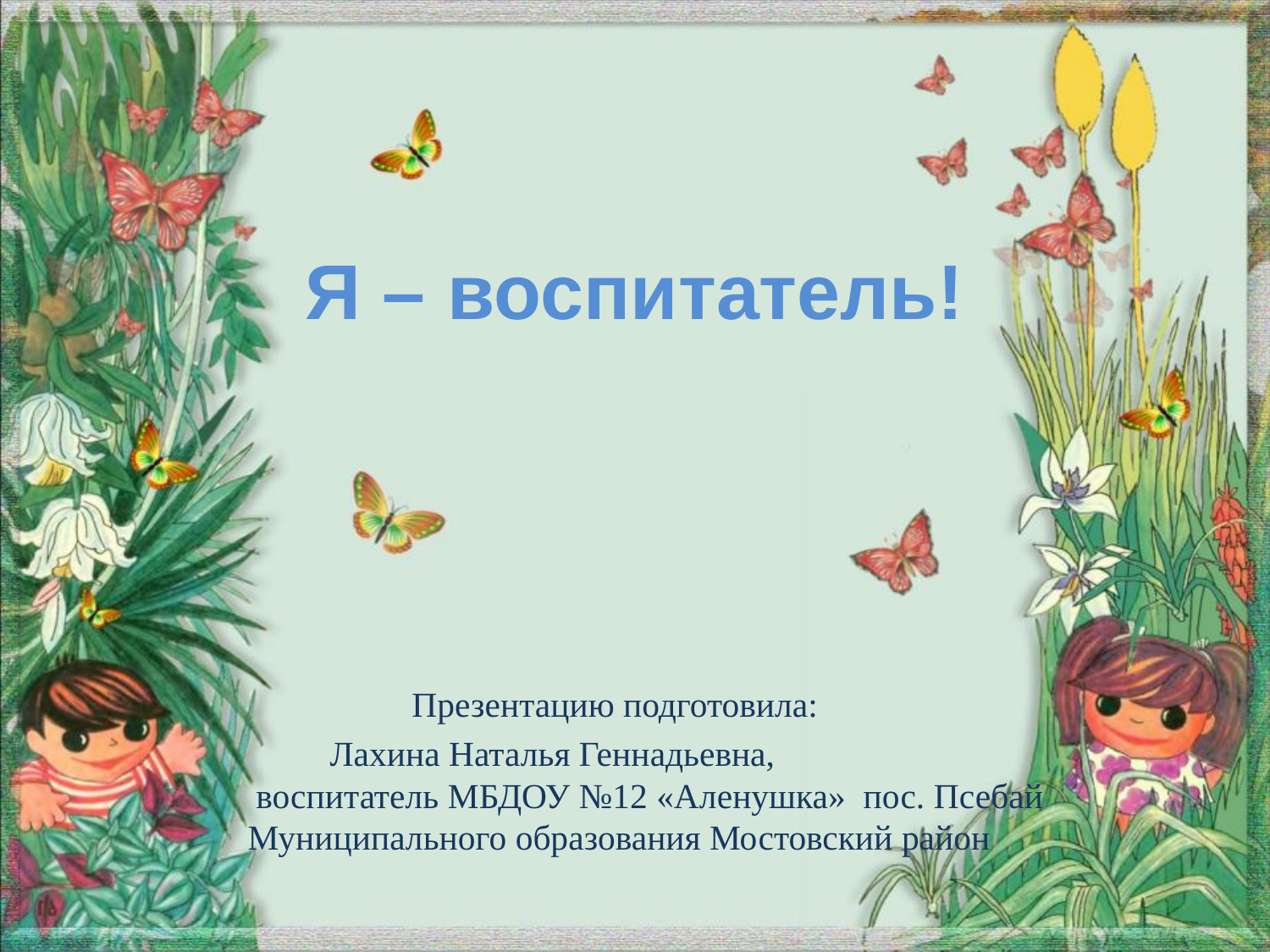

# Я – воспитатель!
Презентацию подготовила:
                Лахина Наталья Геннадьевна,                   	                воспитатель МБДОУ №12 «Аленушка»  пос. Псебай Муниципального образования Мостовский район